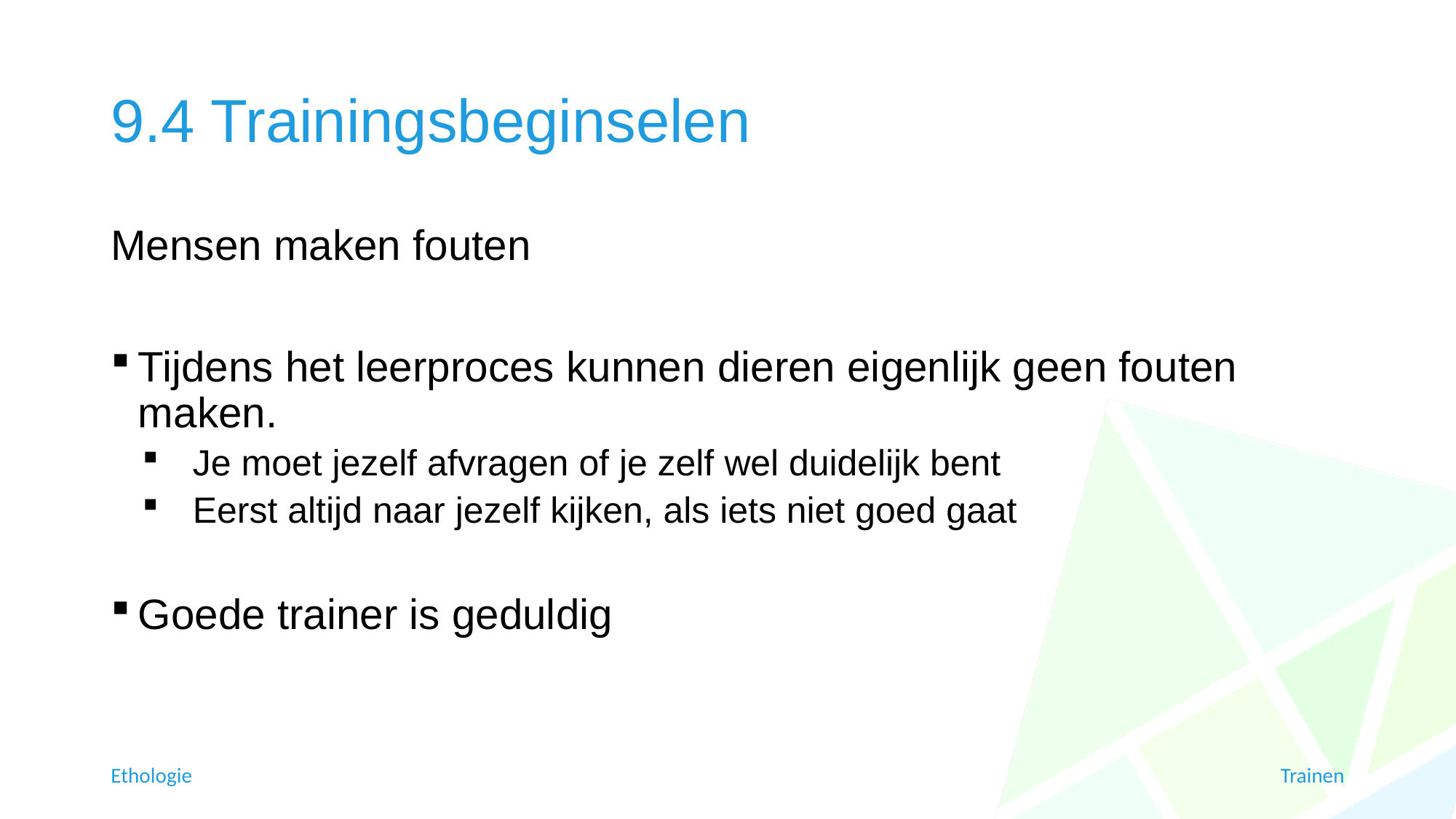

# 9.4 Trainingsbeginselen
Mensen maken fouten

Tijdens het leerproces kunnen dieren eigenlijk geen fouten maken.
Je moet jezelf afvragen of je zelf wel duidelijk bent
Eerst altijd naar jezelf kijken, als iets niet goed gaat

Goede trainer is geduldig

Ethologie
Trainen